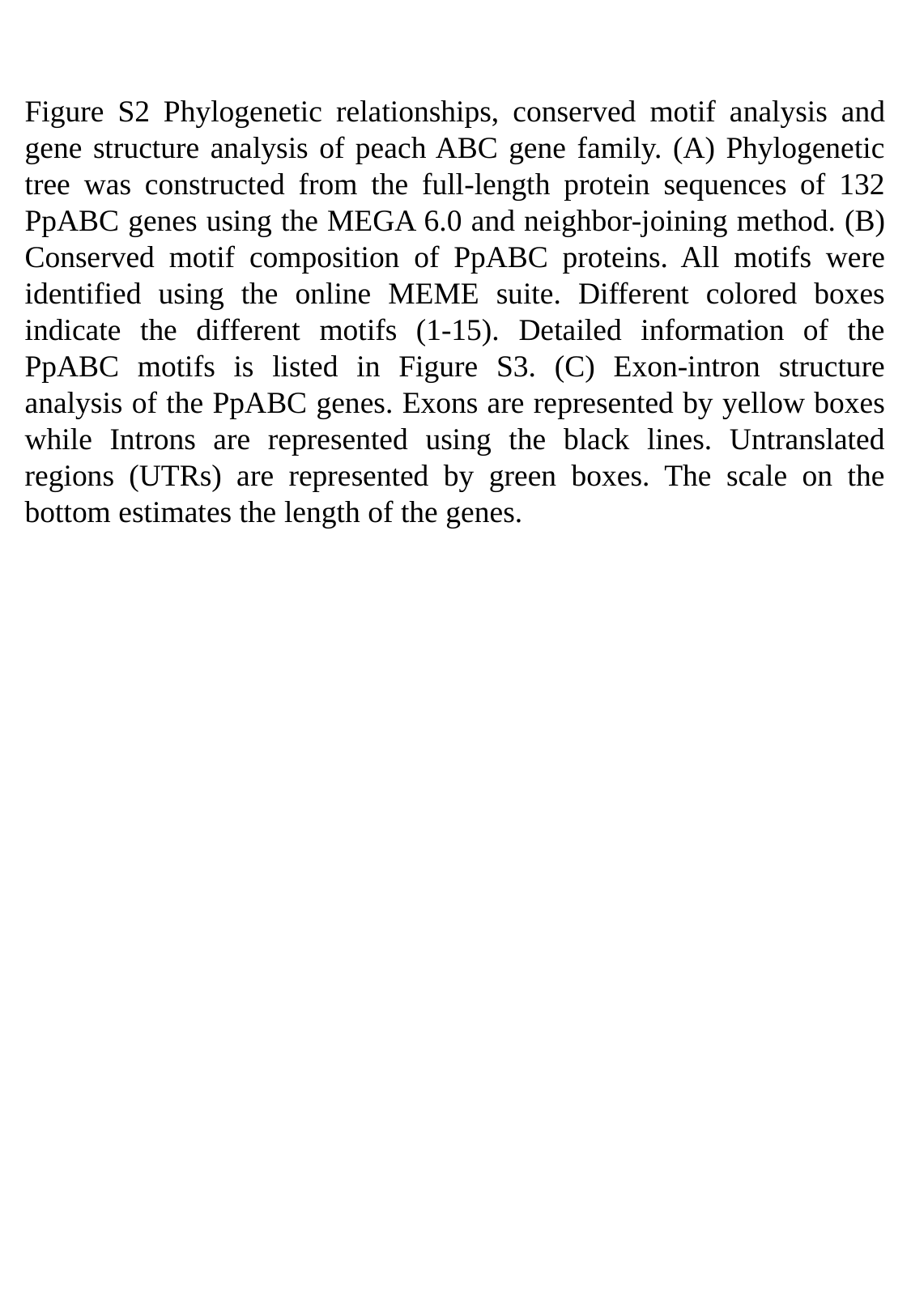

Figure S2 Phylogenetic relationships, conserved motif analysis and gene structure analysis of peach ABC gene family. (A) Phylogenetic tree was constructed from the full-length protein sequences of 132 PpABC genes using the MEGA 6.0 and neighbor-joining method. (B) Conserved motif composition of PpABC proteins. All motifs were identified using the online MEME suite. Different colored boxes indicate the different motifs (1-15). Detailed information of the PpABC motifs is listed in Figure S3. (C) Exon-intron structure analysis of the PpABC genes. Exons are represented by yellow boxes while Introns are represented using the black lines. Untranslated regions (UTRs) are represented by green boxes. The scale on the bottom estimates the length of the genes.